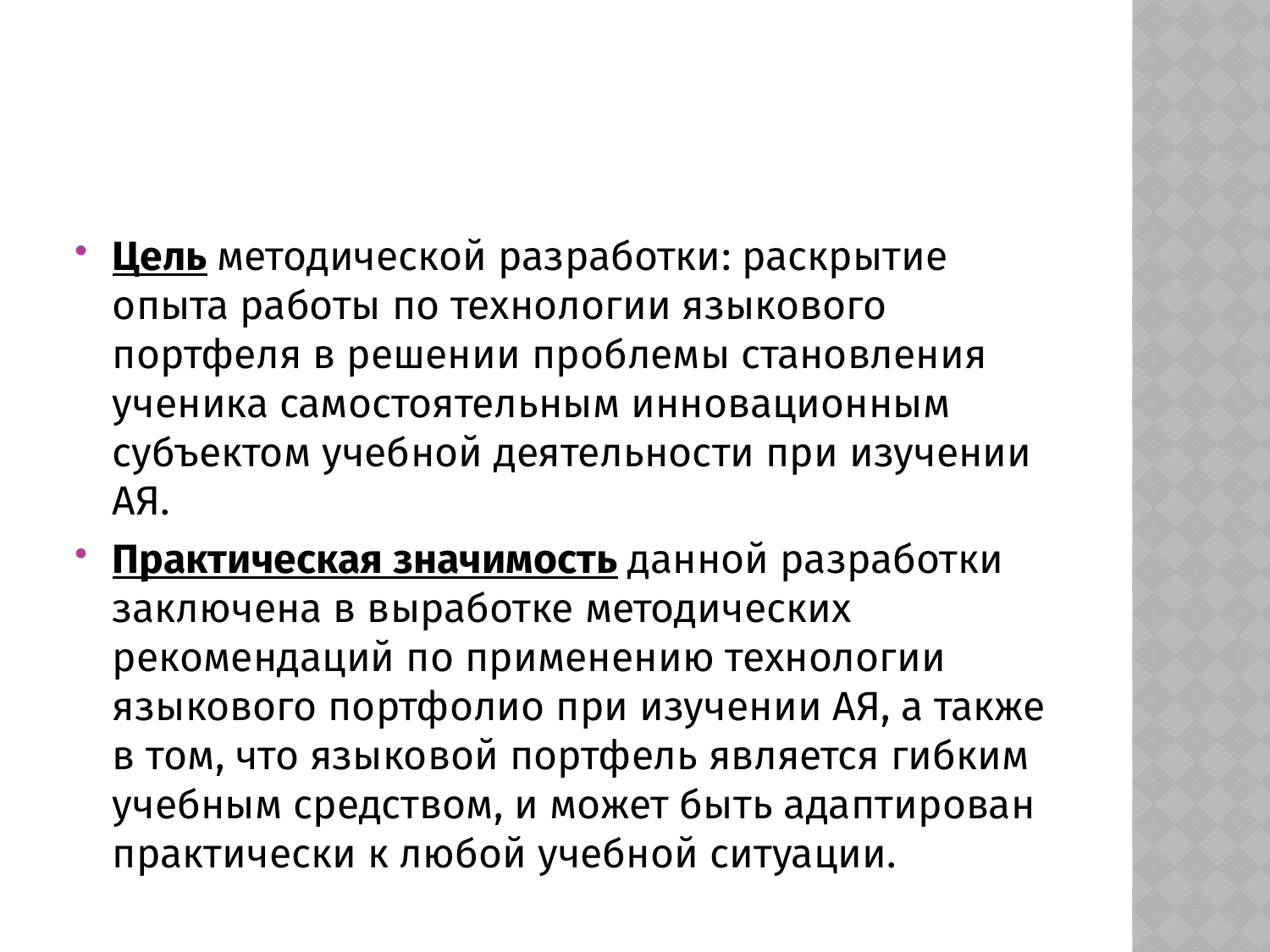

Цель методической разработки: раскрытие опыта работы по технологии языкового портфеля в решении проблемы становления ученика самостоятельным инновационным субъектом учебной деятельности при изучении АЯ.
Практическая значимость данной разработки заключена в выработке методических рекомендаций по применению технологии языкового портфолио при изучении АЯ, а также в том, что языковой портфель является гибким учебным средством, и может быть адаптирован практически к любой учебной ситуации.